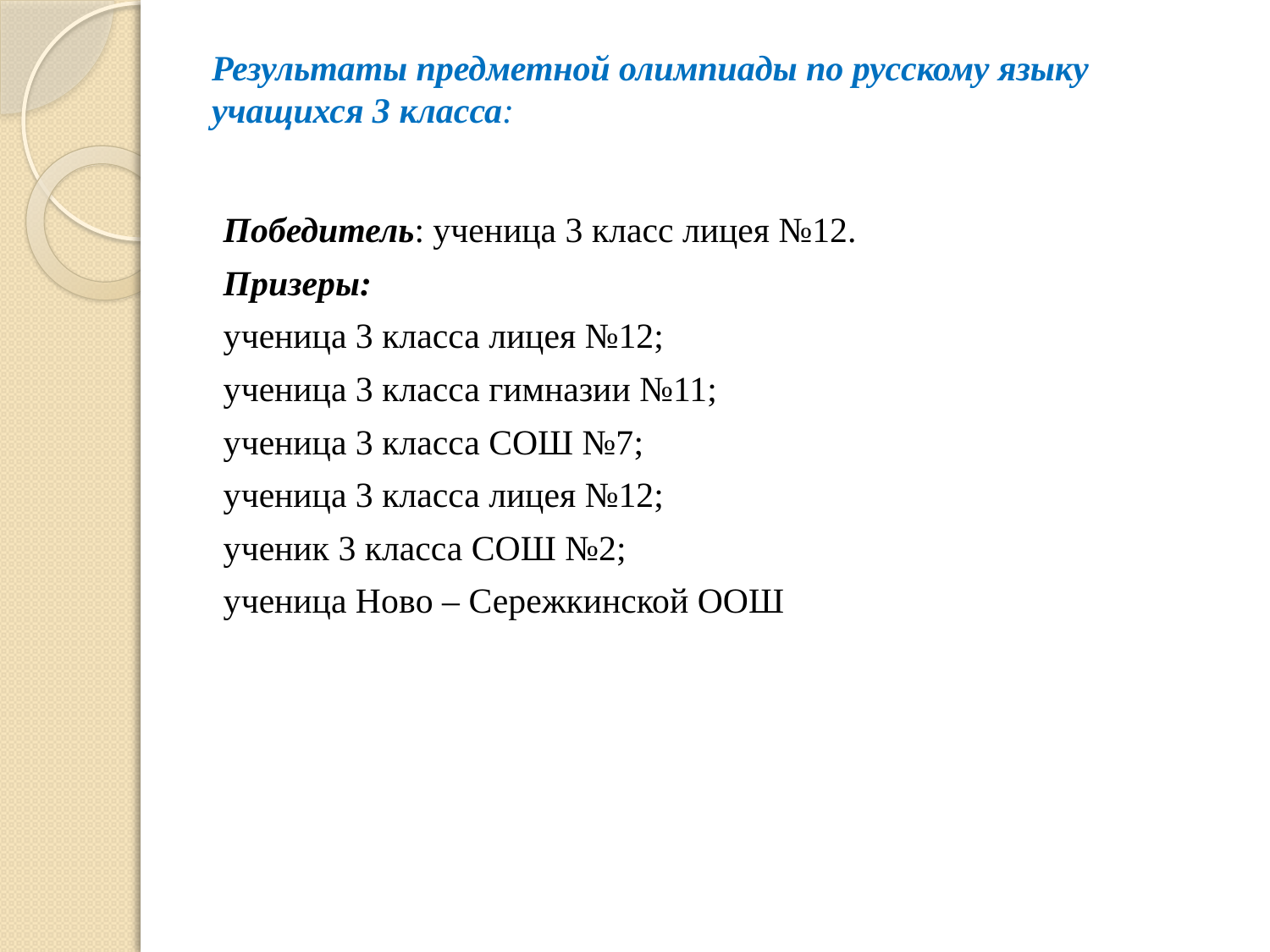

# Результаты предметной олимпиады по русскому языку учащихся 3 класса:
Победитель: ученица 3 класс лицея №12.
Призеры:
ученица 3 класса лицея №12;
ученица 3 класса гимназии №11;
ученица 3 класса СОШ №7;
ученица 3 класса лицея №12;
ученик 3 класса СОШ №2;
ученица Ново – Сережкинской ООШ